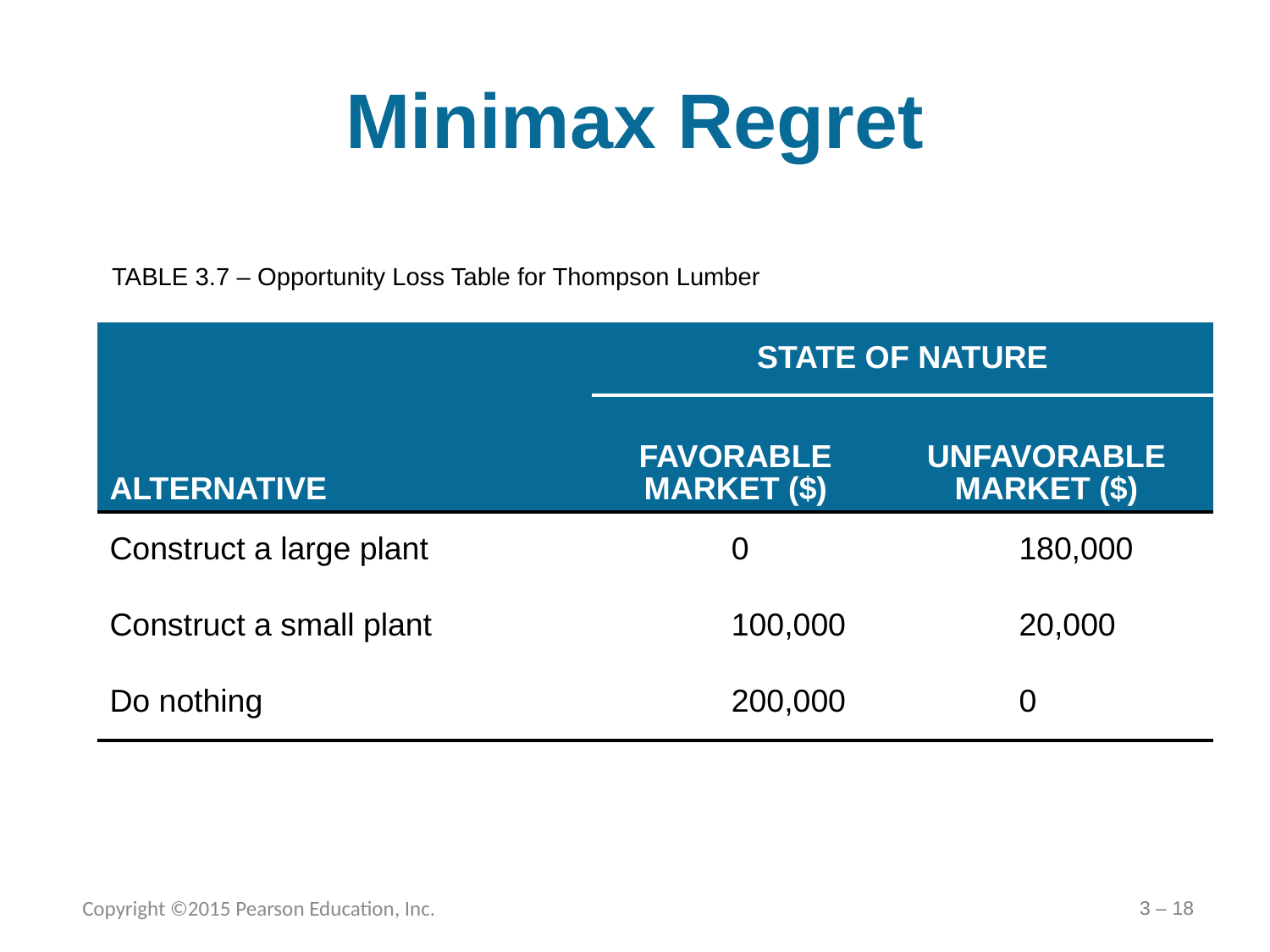

# Minimax Regret
TABLE 3.7 – Opportunity Loss Table for Thompson Lumber
|  | STATE OF NATURE |  |
| --- | --- | --- |
| ALTERNATIVE | FAVORABLE MARKET ($) | UNFAVORABLE MARKET ($) |
| Construct a large plant | 0 | 180,000 |
| Construct a small plant | 100,000 | 20,000 |
| Do nothing | 200,000 | 0 |
Copyright ©2015 Pearson Education, Inc.
3 – 18